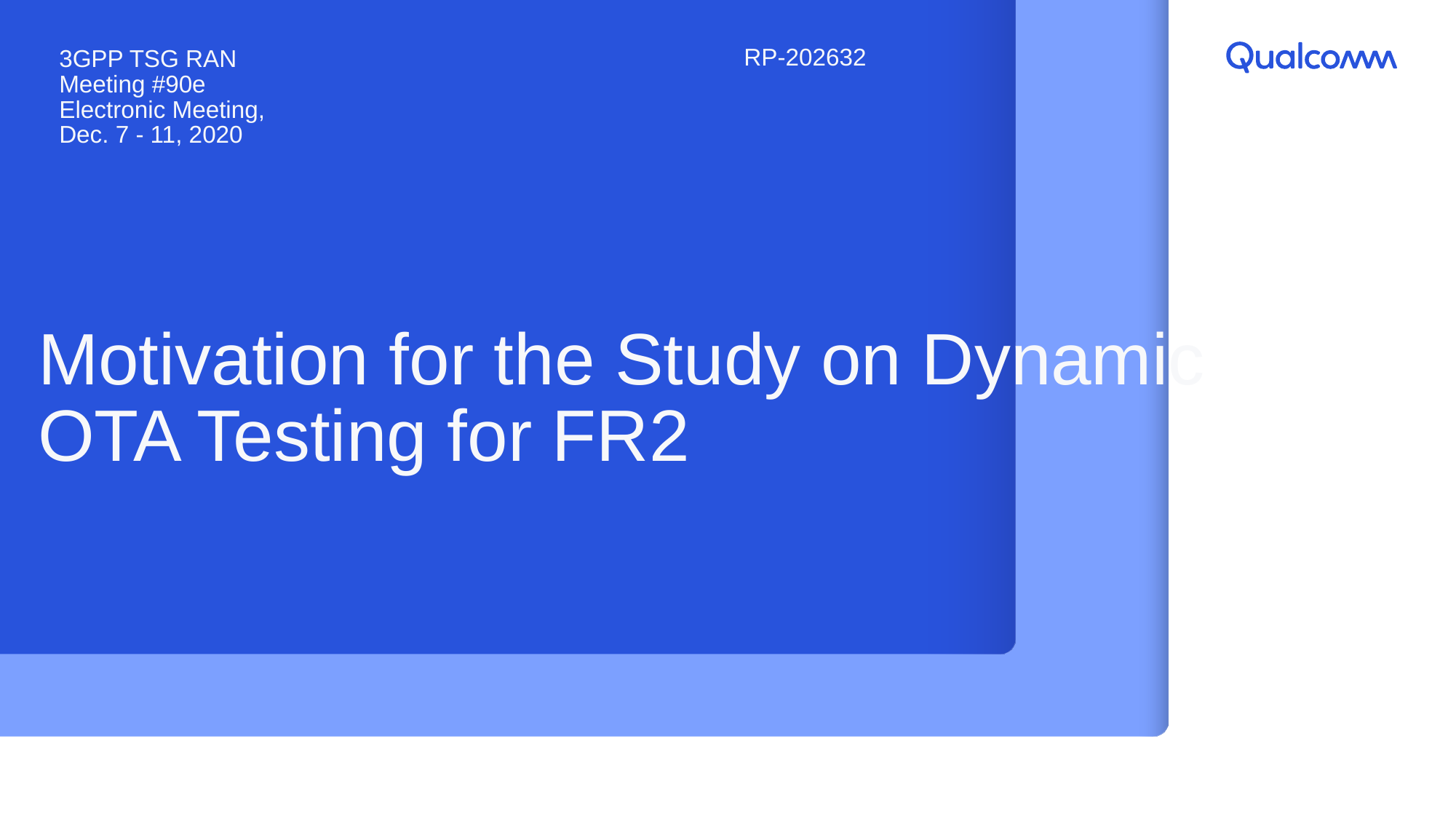

RP-202632
3GPP TSG RAN Meeting #90e
Electronic Meeting, Dec. 7 - 11, 2020
# Motivation for the Study on Dynamic OTA Testing for FR2